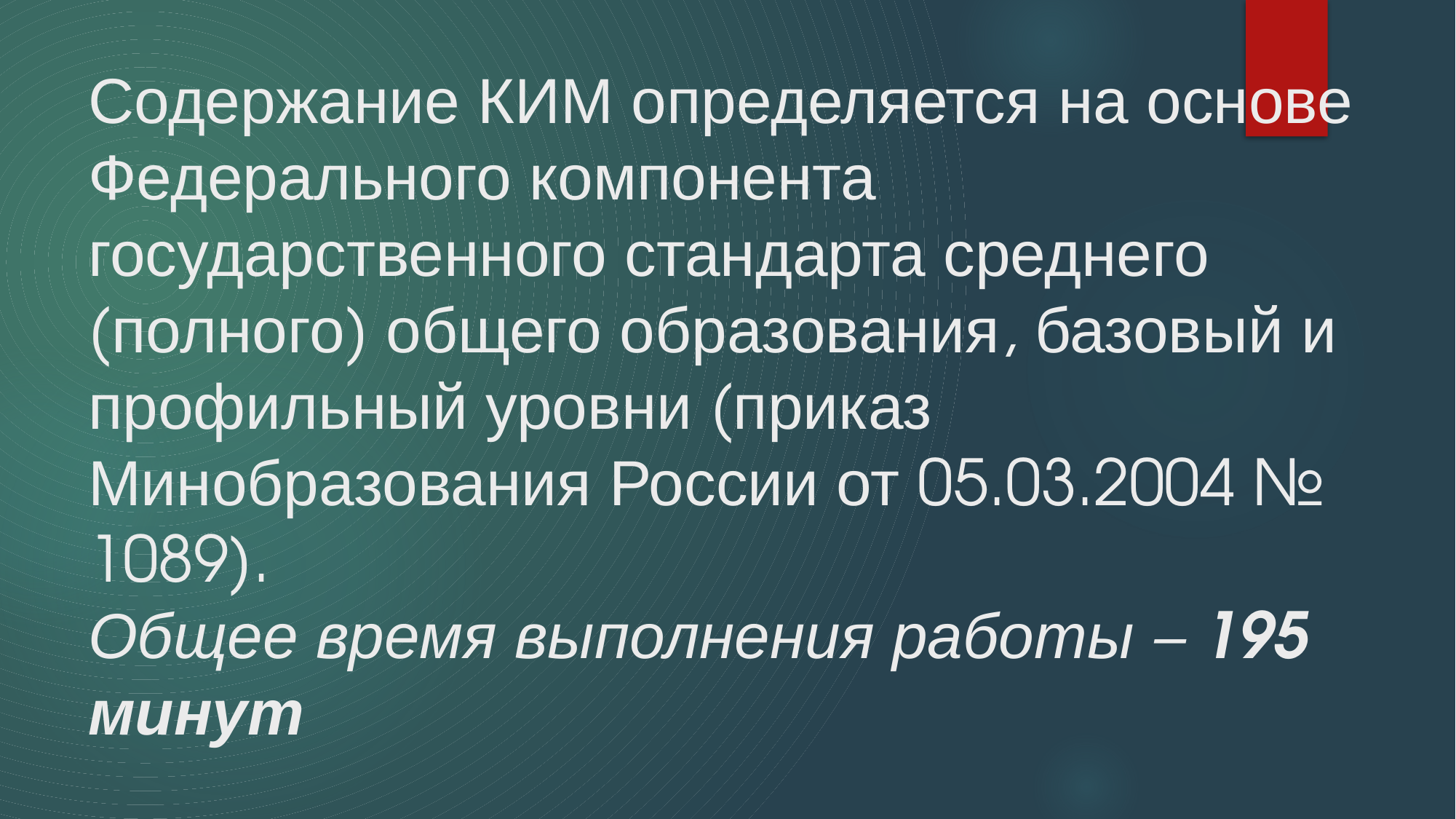

# Содержание КИМ определяется на основе Федерального компонента государственного стандарта среднего (полного) общего образования, базовый и профильный уровни (приказ Минобразования России от 05.03.2004 № 1089). Общее время выполнения работы – 195 минут